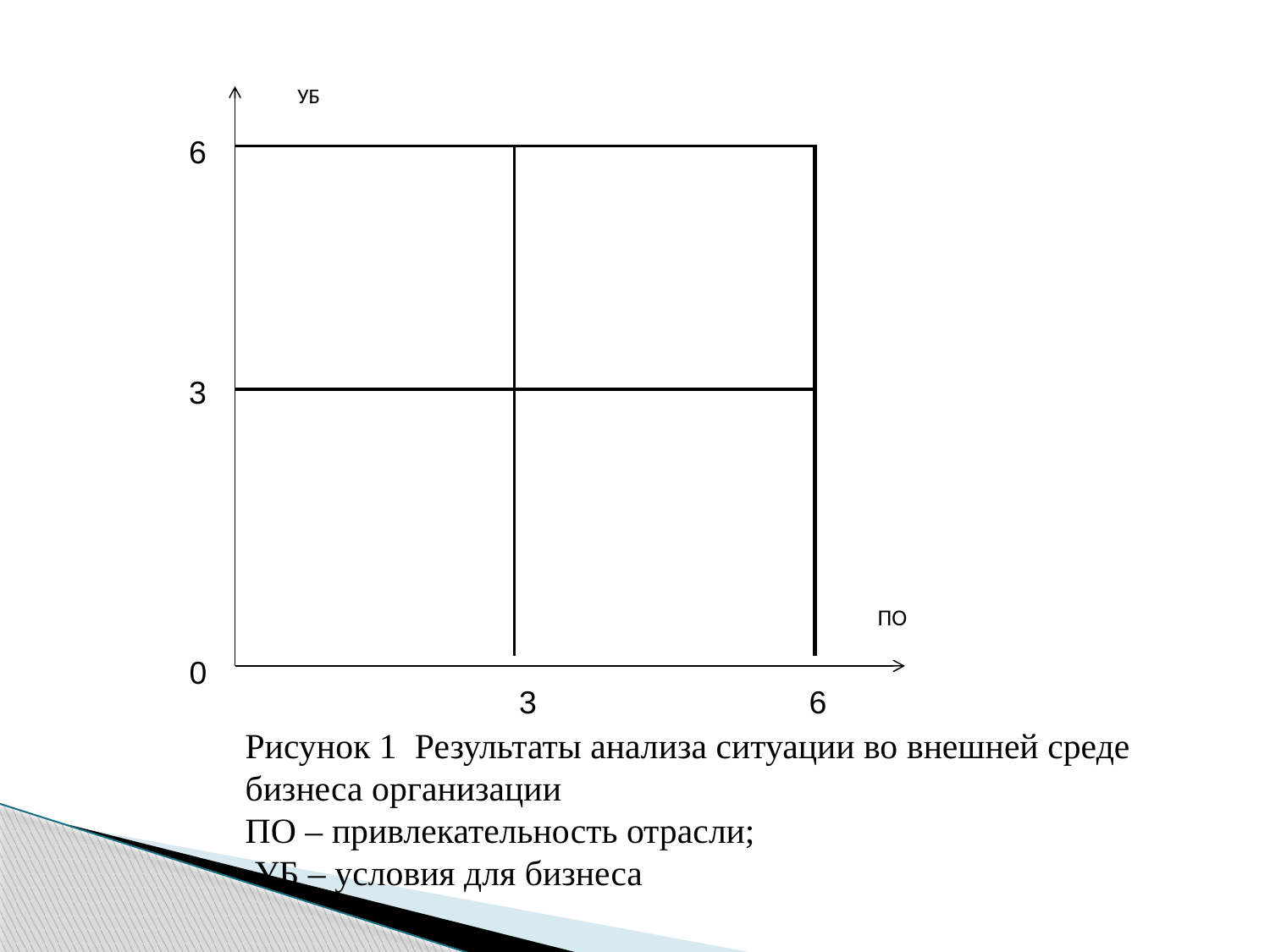

УБ
6
|  |  |
| --- | --- |
|  |  |
3
ПО
 0
3
6
Рисунок 1  Результаты анализа ситуации во внешней среде
бизнеса организации
ПО – привлекательность отрасли;
 УБ – условия для бизнеса